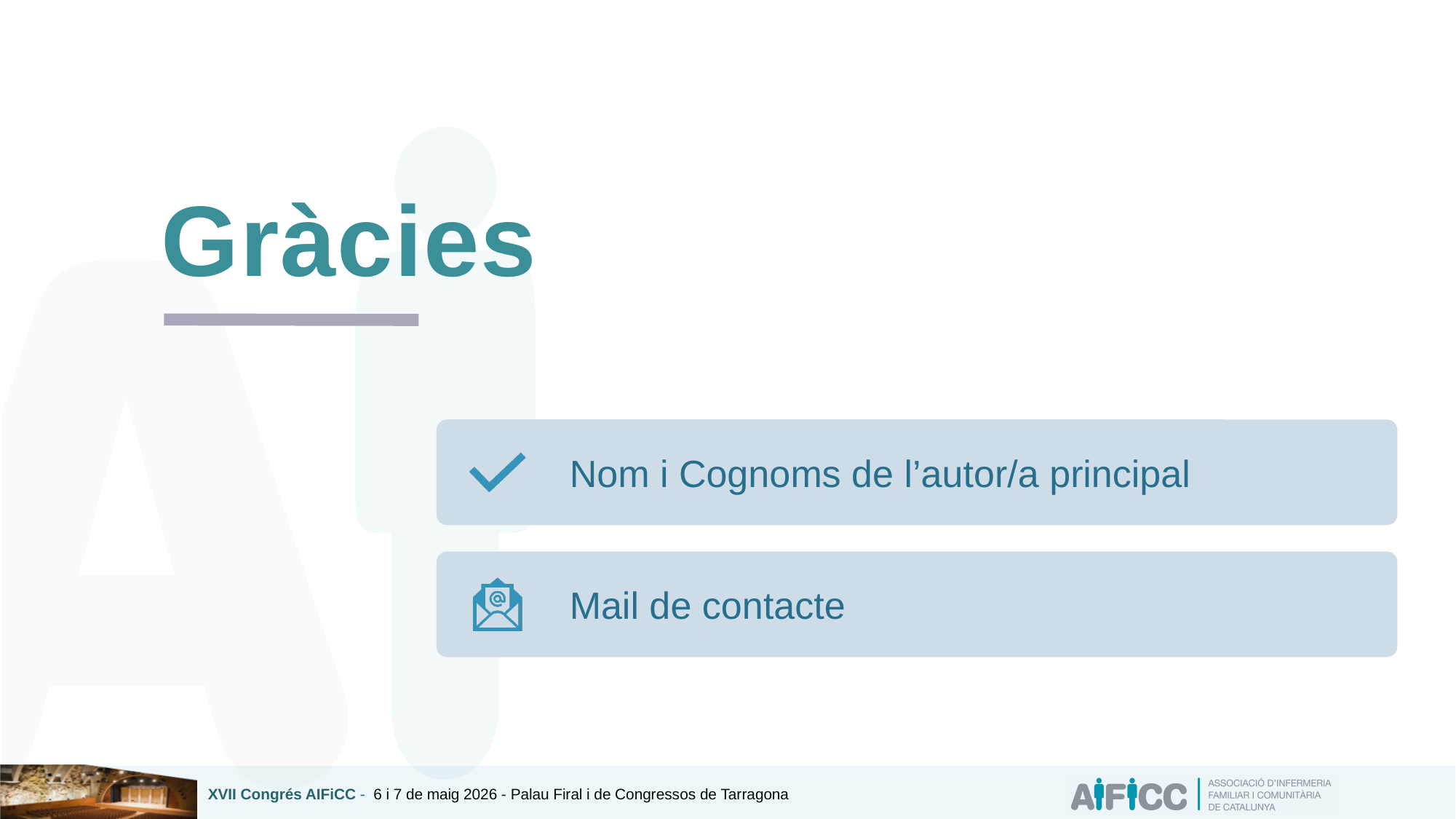

# Gràcies
Nom i Cognoms de l’autor/a principal
Mail de contacte